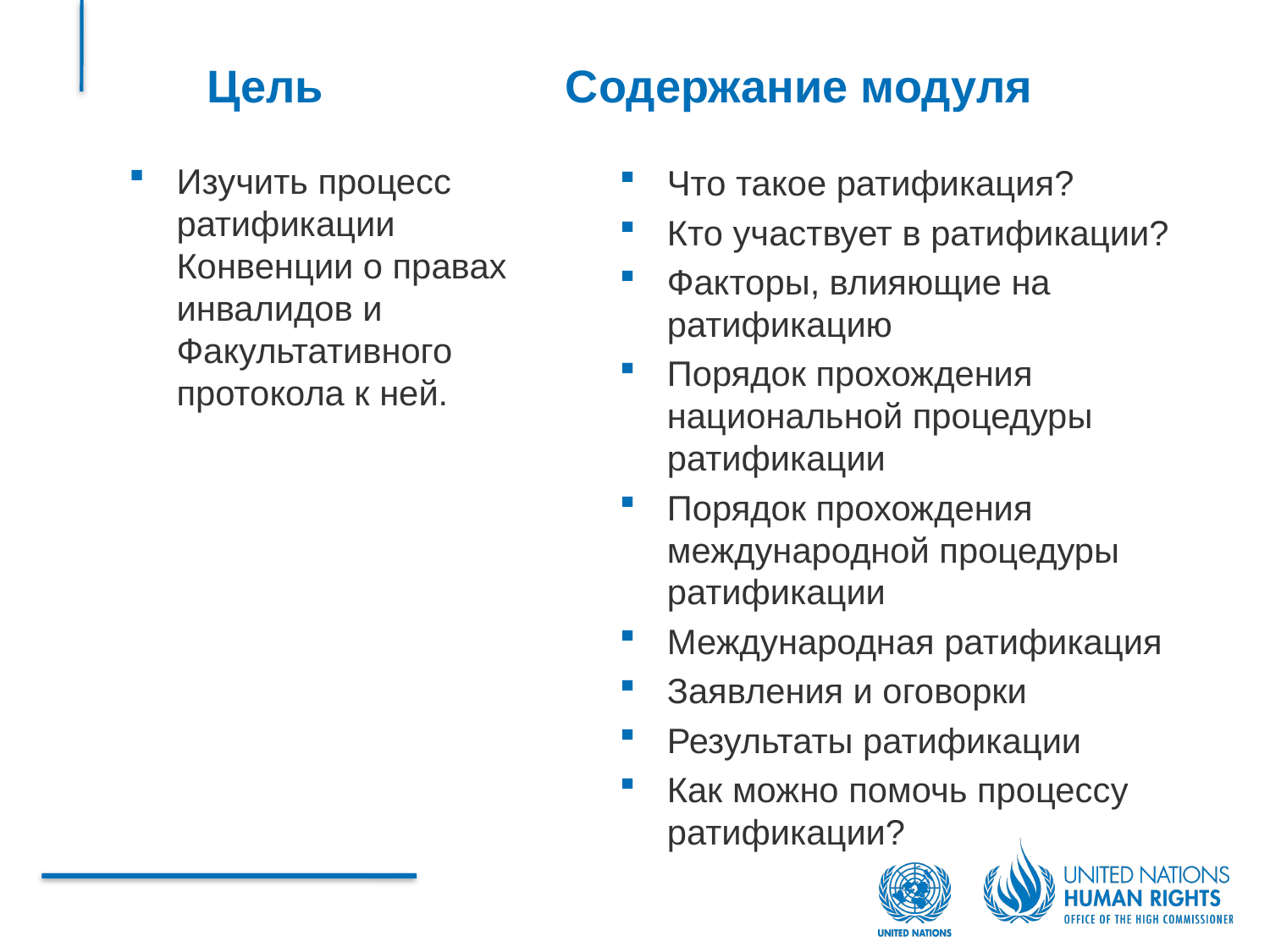

Цель
Содержание модуля
Изучить процесс ратификации Конвенции о правах инвалидов и Факультативного протокола к ней.

Что такое ратификация?
Кто участвует в ратификации?
Факторы, влияющие на ратификацию
Порядок прохождения национальной процедуры ратификации
Порядок прохождения международной процедуры ратификации
Международная ратификация
Заявления и оговорки
Результаты ратификации
Как можно помочь процессу ратификации?